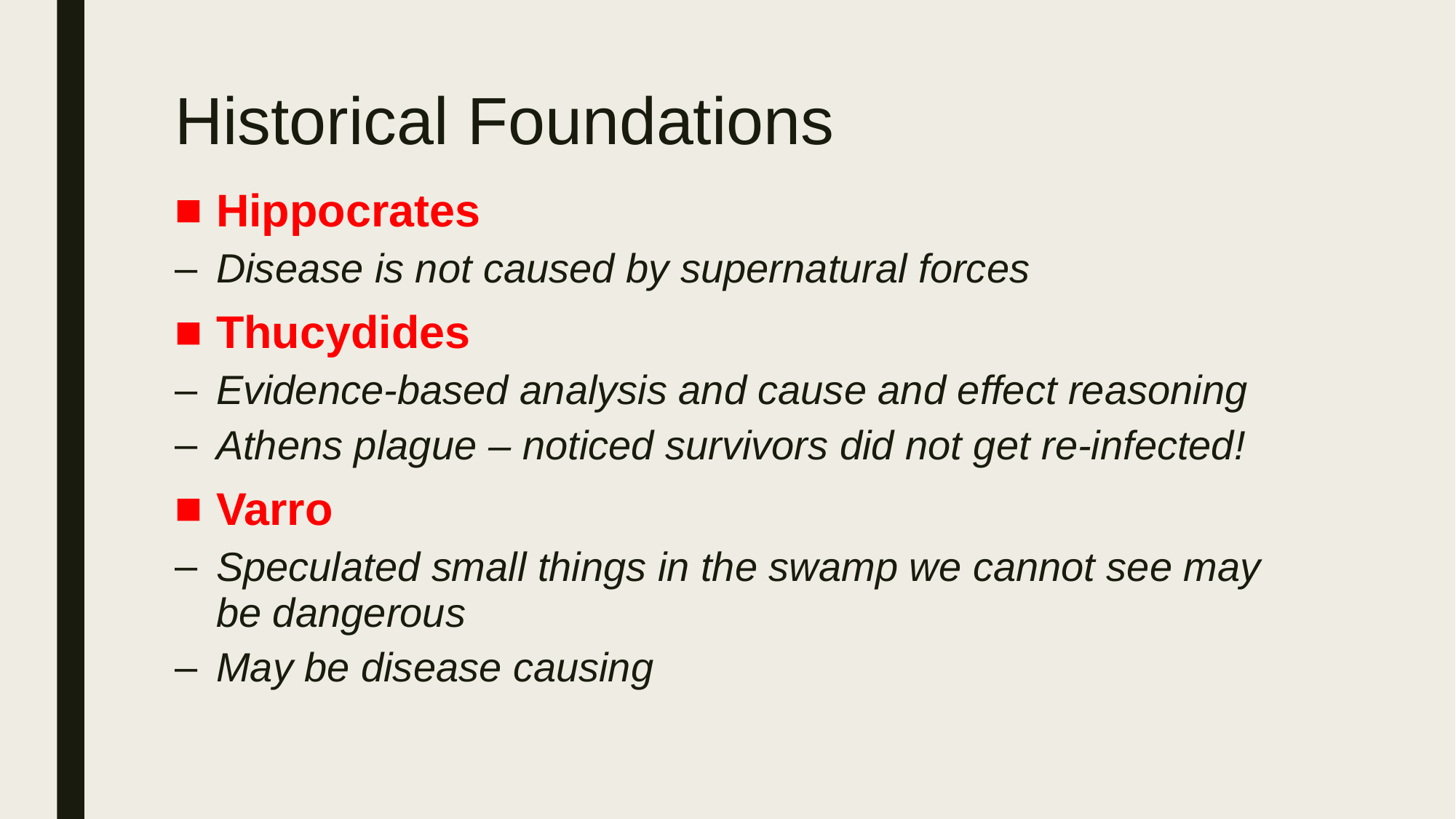

# Historical Foundations
Hippocrates
Disease is not caused by supernatural forces
Thucydides
Evidence-based analysis and cause and effect reasoning
Athens plague – noticed survivors did not get re-infected!
Varro
Speculated small things in the swamp we cannot see may be dangerous
May be disease causing